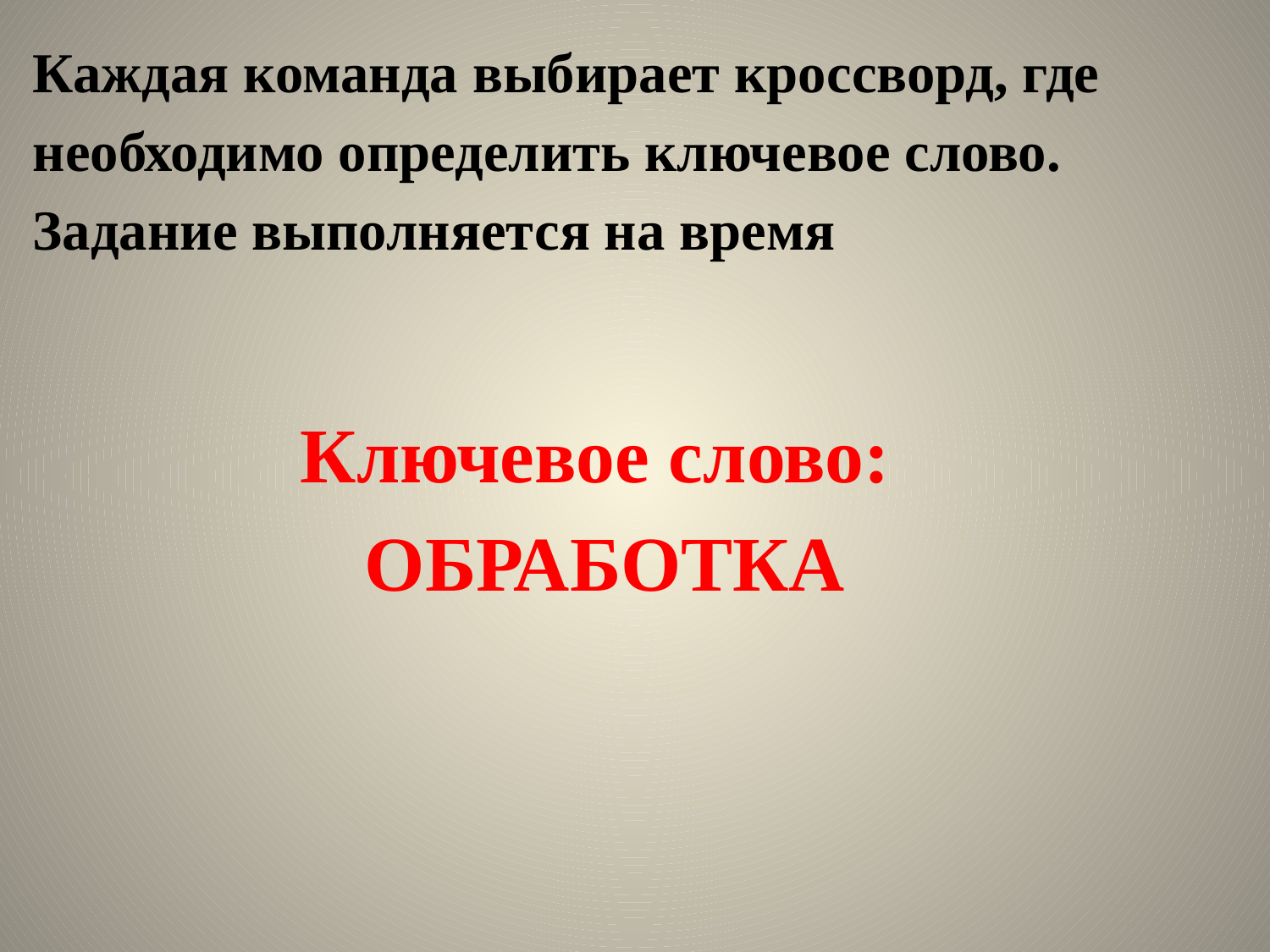

Каждая команда выбирает кроссворд, где
необходимо определить ключевое слово.
Задание выполняется на время
#

Ключевое слово:
ОБРАБОТКА